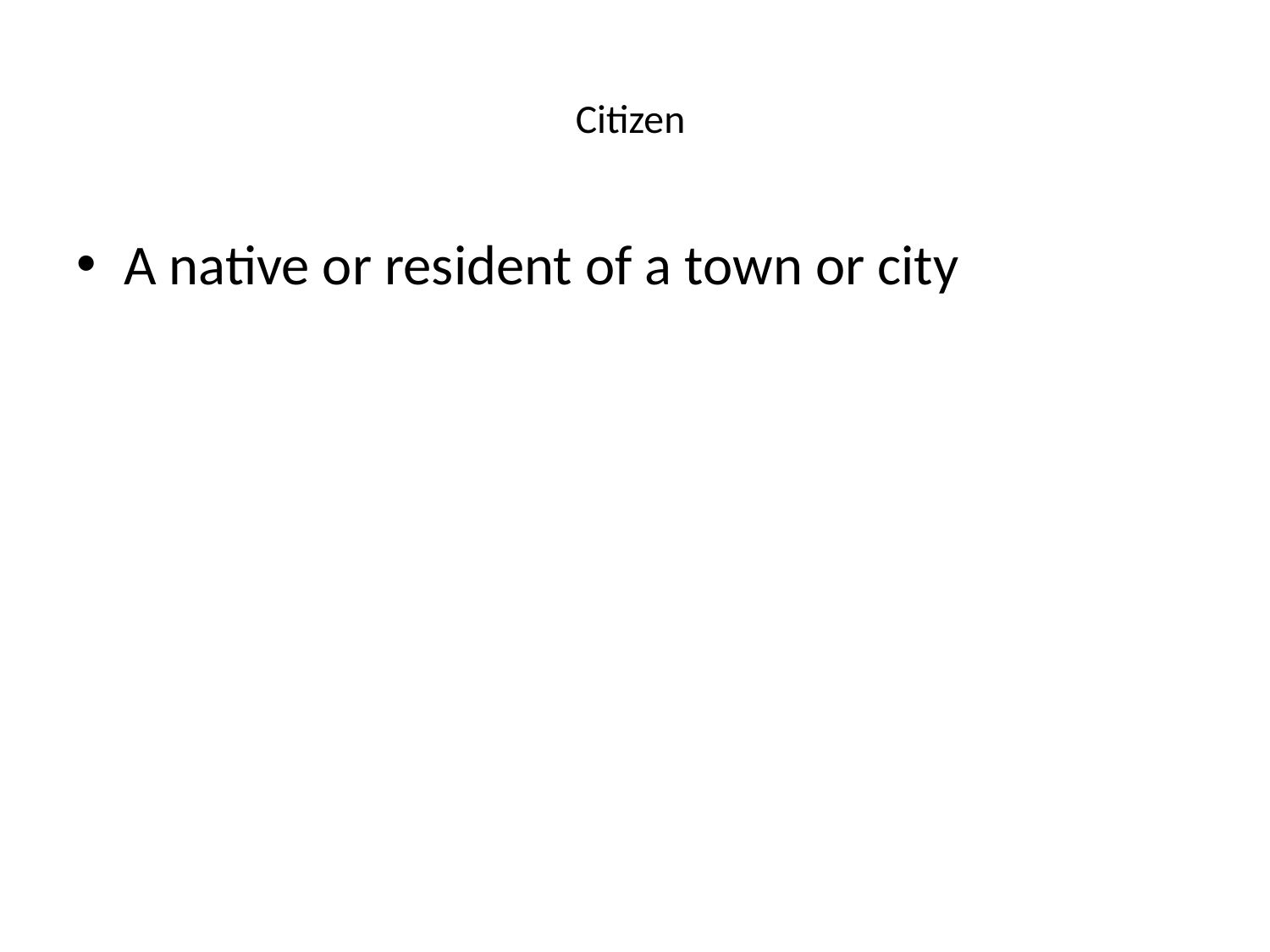

# Citizen
A native or resident of a town or city